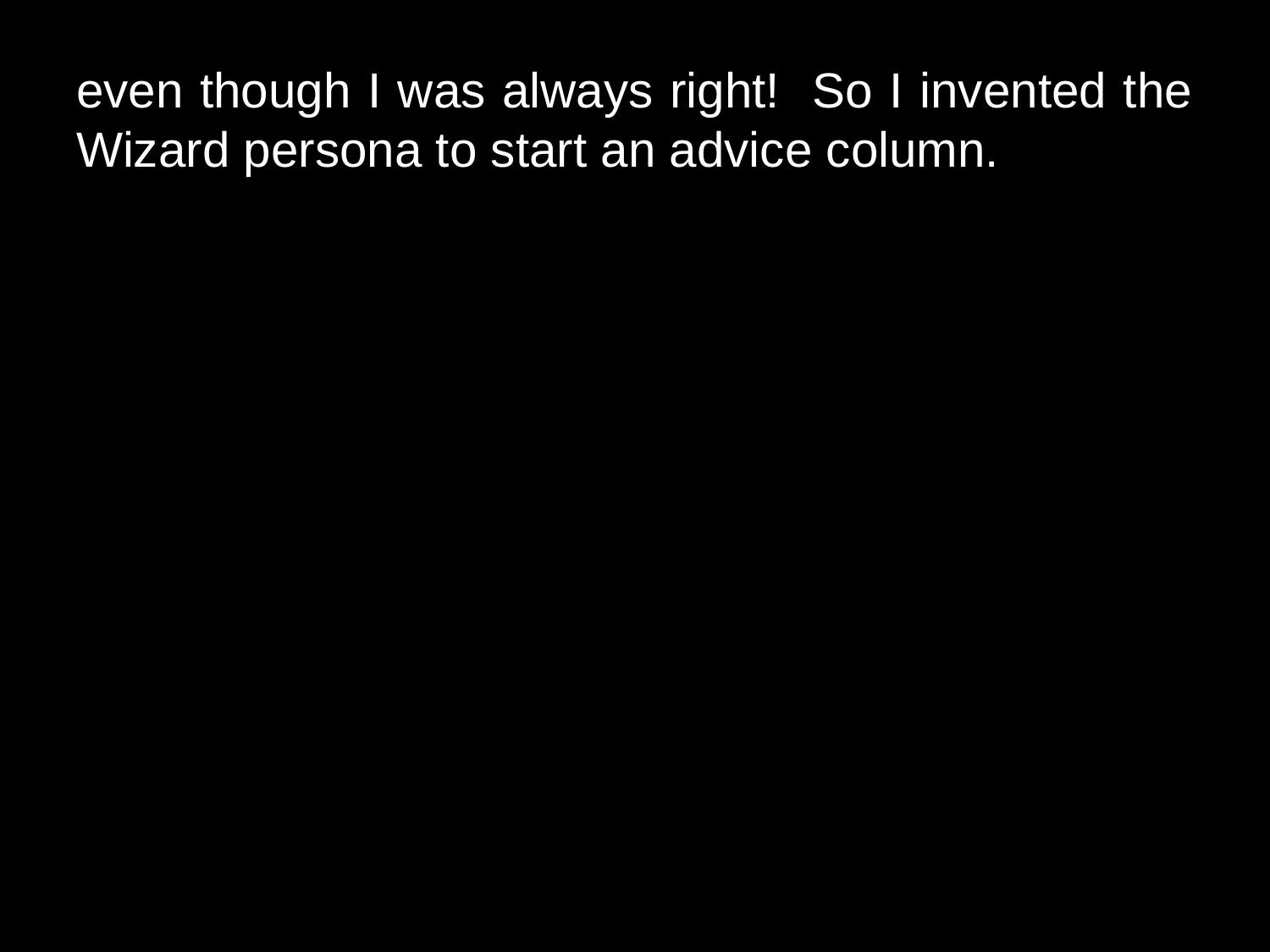

# even though I was always right!  So I invented the Wizard persona to start an advice column.